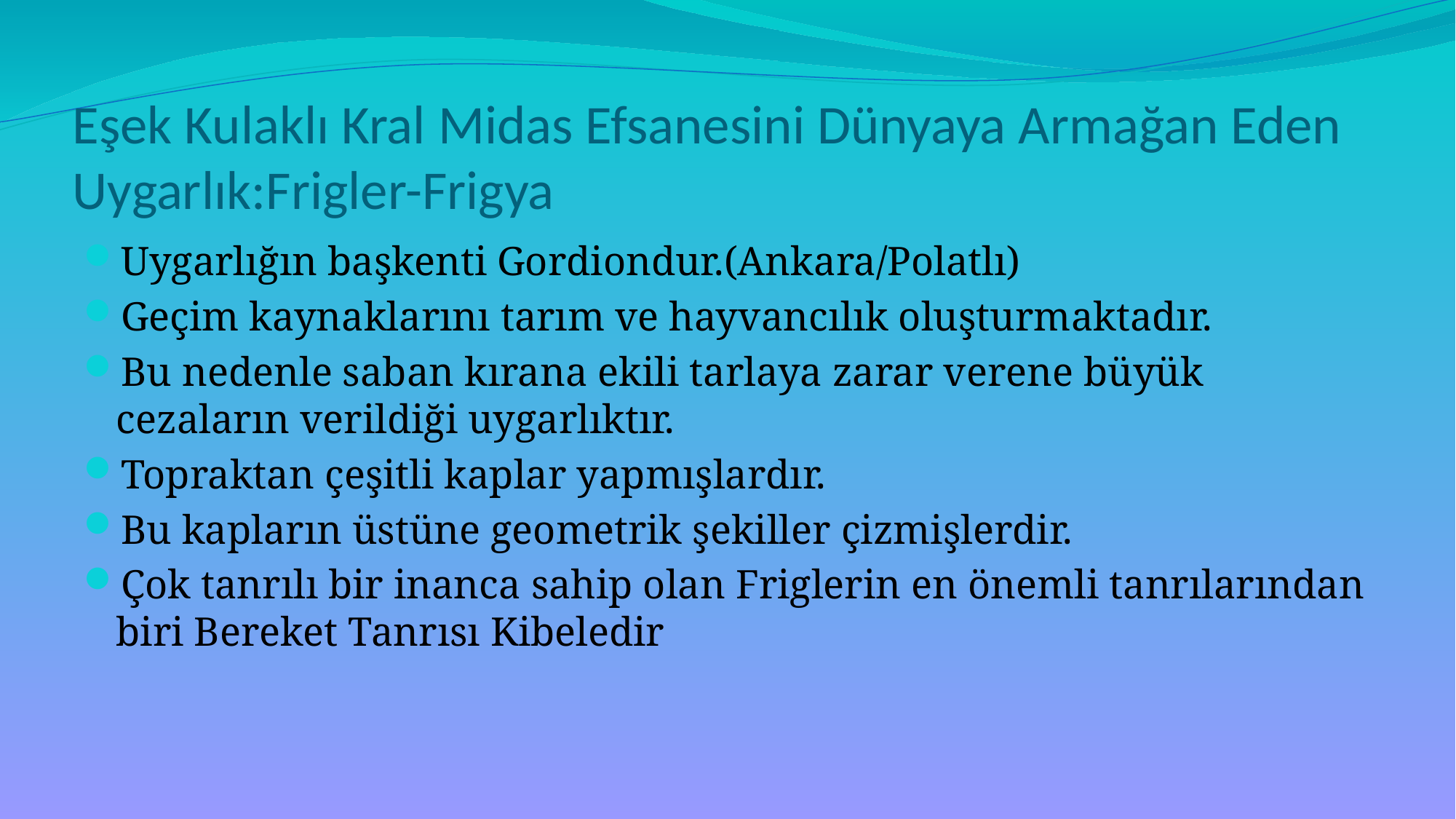

# Eşek Kulaklı Kral Midas Efsanesini Dünyaya Armağan Eden Uygarlık:Frigler-Frigya
Uygarlığın başkenti Gordiondur.(Ankara/Polatlı)
Geçim kaynaklarını tarım ve hayvancılık oluşturmaktadır.
Bu nedenle saban kırana ekili tarlaya zarar verene büyük cezaların verildiği uygarlıktır.
Topraktan çeşitli kaplar yapmışlardır.
Bu kapların üstüne geometrik şekiller çizmişlerdir.
Çok tanrılı bir inanca sahip olan Friglerin en önemli tanrılarından biri Bereket Tanrısı Kibeledir